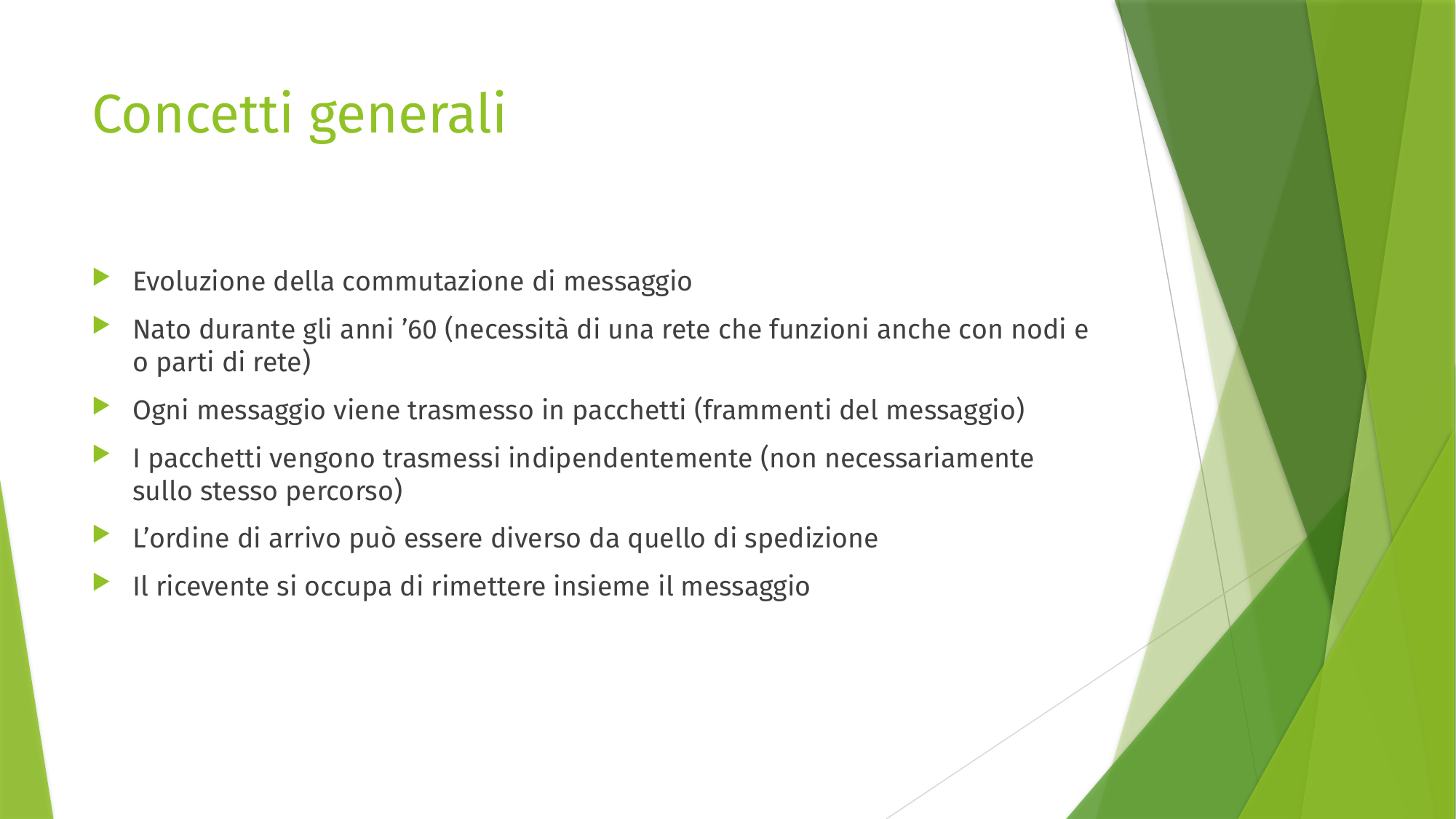

# Concetti generali
Evoluzione della commutazione di messaggio
Nato durante gli anni ’60 (necessità di una rete che funzioni anche con nodi e o parti di rete)
Ogni messaggio viene trasmesso in pacchetti (frammenti del messaggio)
I pacchetti vengono trasmessi indipendentemente (non necessariamente sullo stesso percorso)
L’ordine di arrivo può essere diverso da quello di spedizione
Il ricevente si occupa di rimettere insieme il messaggio